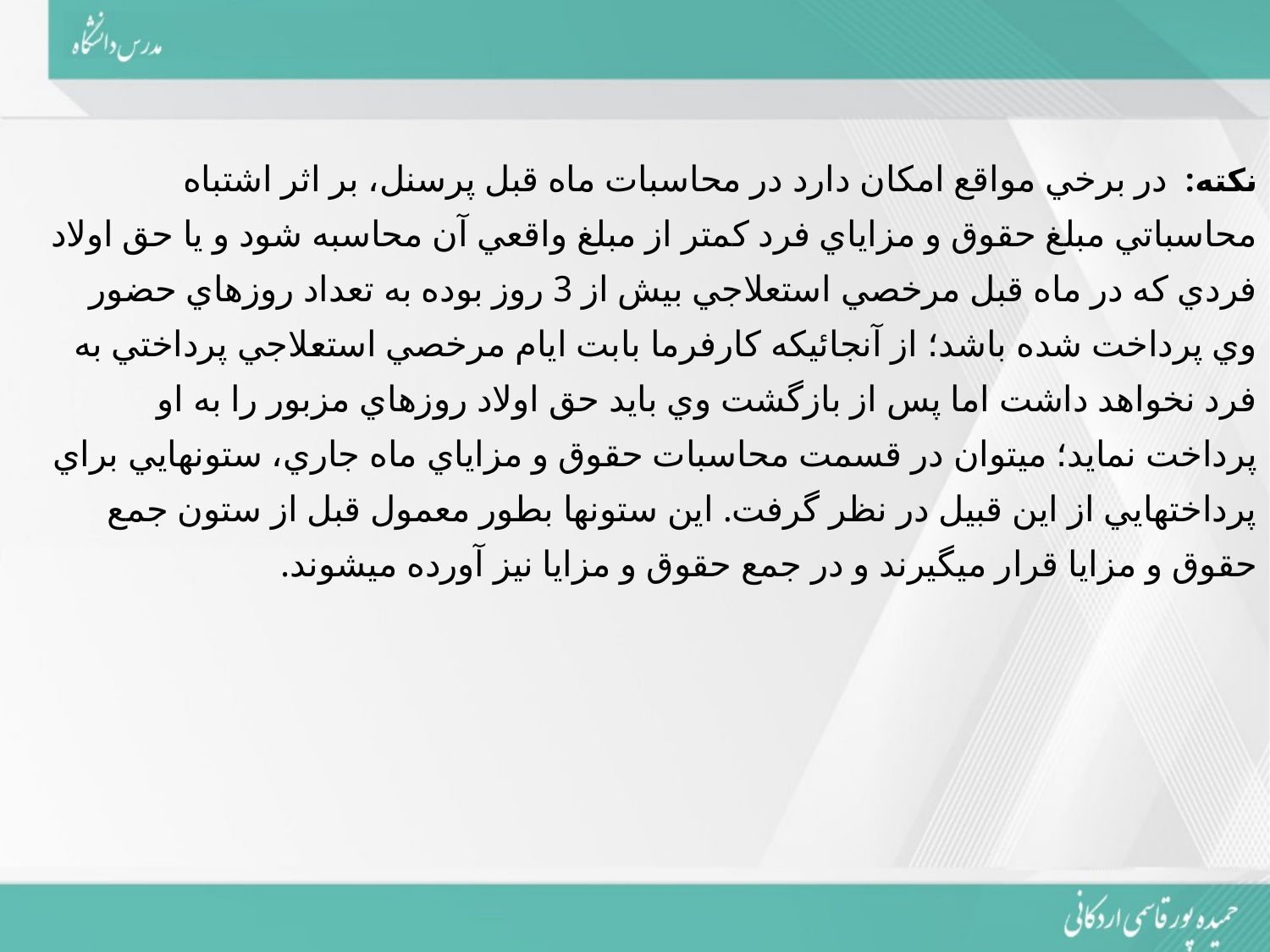

نکته:  در برخي مواقع امکان دارد در محاسبات ماه قبل پرسنل، بر اثر اشتباه محاسباتي مبلغ حقوق و مزاياي فرد کمتر از مبلغ واقعي آن محاسبه شود و يا حق اولاد فردي که در ماه قبل مرخصي استعلاجي بيش از 3 روز بوده به تعداد روزهاي حضور وي پرداخت شده باشد؛ از آنجائيکه کارفرما بابت ايام مرخصي استعلاجي پرداختي به فرد نخواهد داشت اما پس از بازگشت وي بايد حق اولاد روزهاي مزبور را به او پرداخت نمايد؛ مي­توان در قسمت محاسبات حقوق و مزاياي ماه جاري، ستونهايي براي پرداختهايي از اين قبيل در نظر گرفت. اين ستونها بطور معمول قبل از ستون جمع حقوق و مزايا قرار مي­گيرند و در جمع حقوق و مزايا نيز آورده مي­شوند.